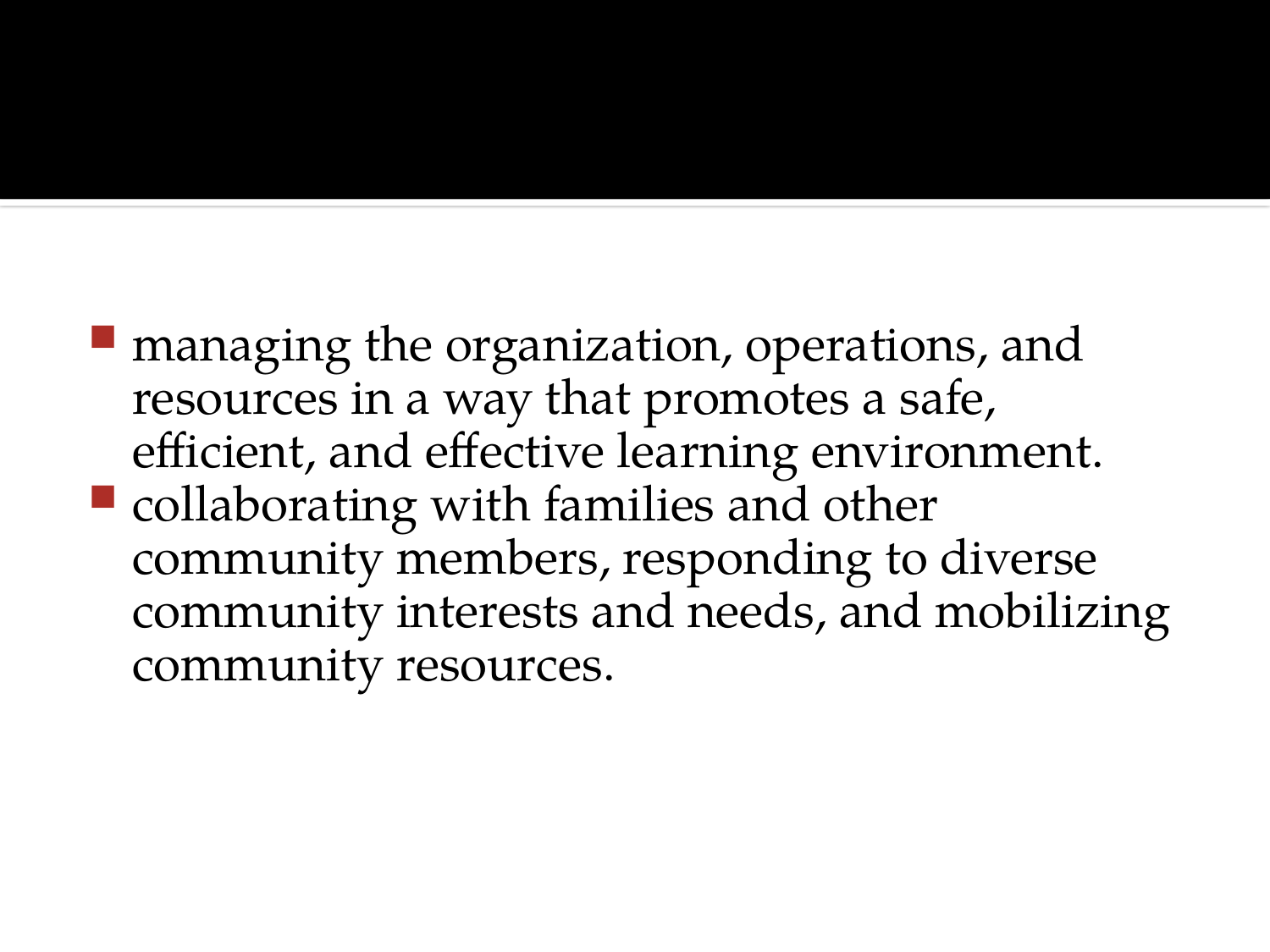

#

managing the organization, operations, and resources in a way that promotes a safe, efficient, and effective learning environment.
collaborating with families and other community members, responding to diverse community interests and needs, and mobilizing community resources.